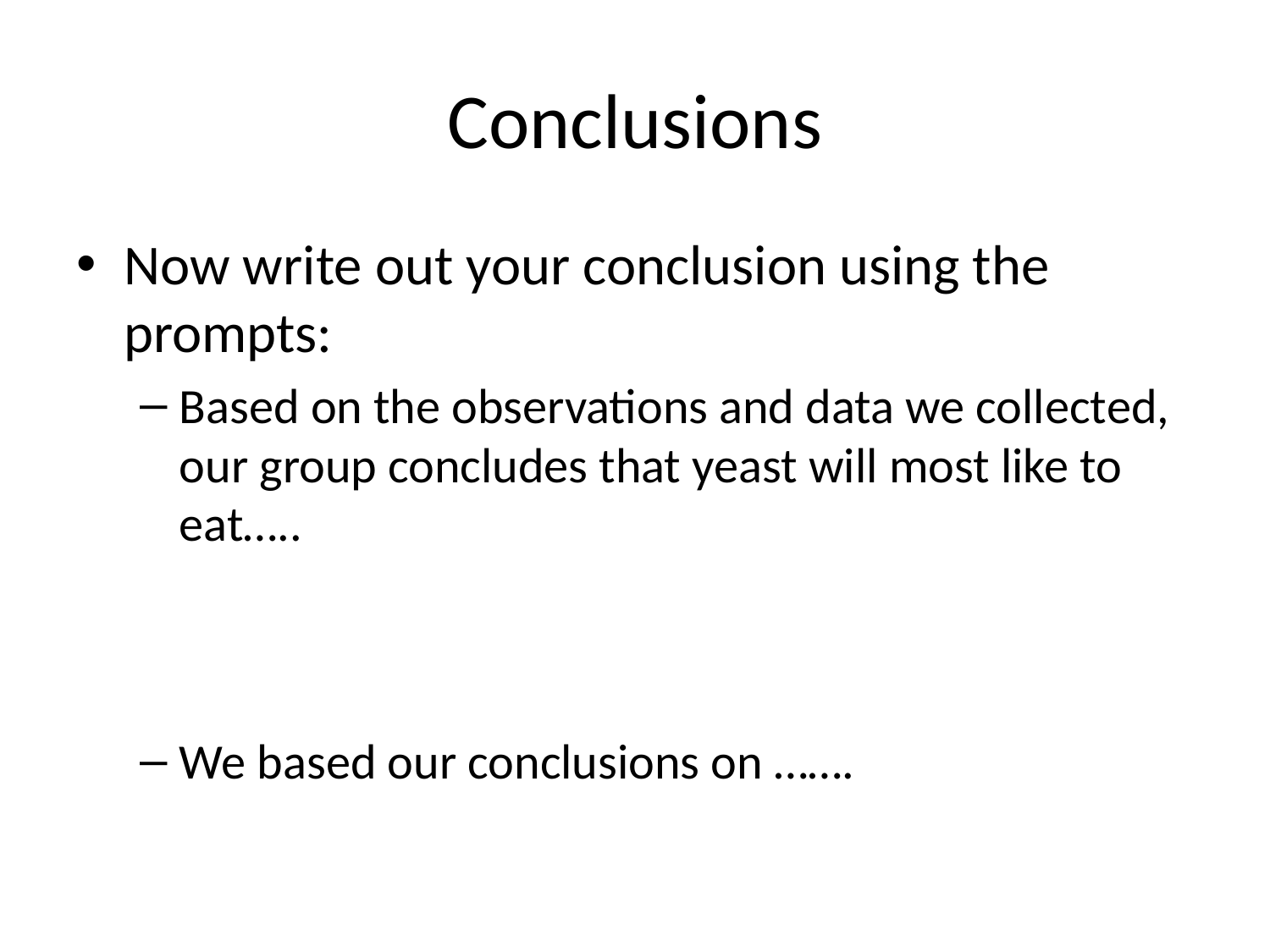

# Conclusions
Now write out your conclusion using the prompts:
Based on the observations and data we collected, our group concludes that yeast will most like to eat…..

We based our conclusions on …….